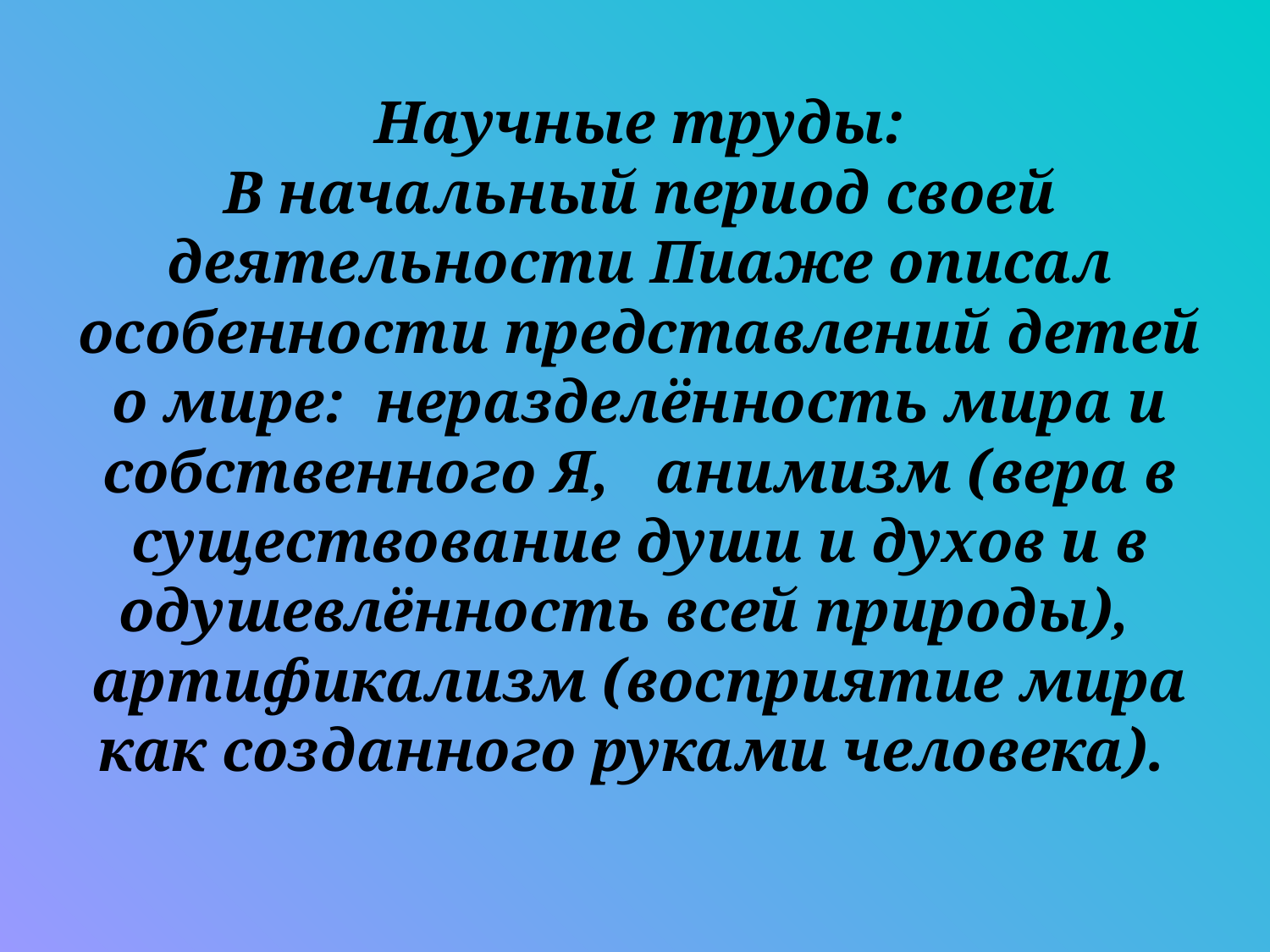

Научные труды:
В начальный период своей деятельности Пиаже описал особенности представлений детей о мире:  неразделённость мира и собственного Я,   анимизм (вера в существование души и духов и в одушевлённость всей природы),   артификализм (восприятие мира как созданного руками человека).